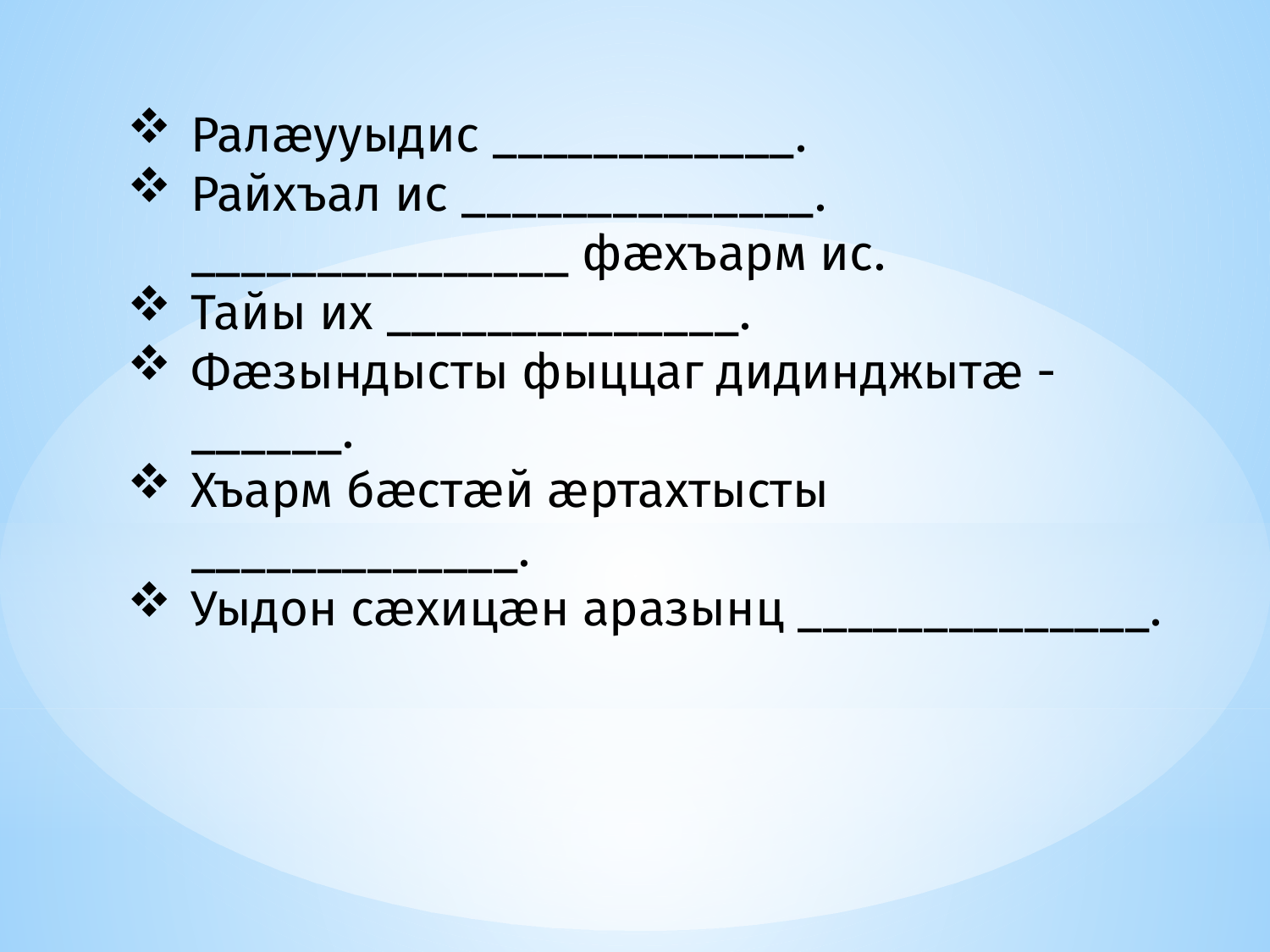

Ралæууыдис ____________.
Райхъал ис ______________. _______________ фæхъарм ис.
Тайы их ______________.
Фæзындысты фыццаг дидинджытæ - ______.
Хъарм бæстæй æртахтысты _____________.
Уыдон сæхицæн аразынц ______________.